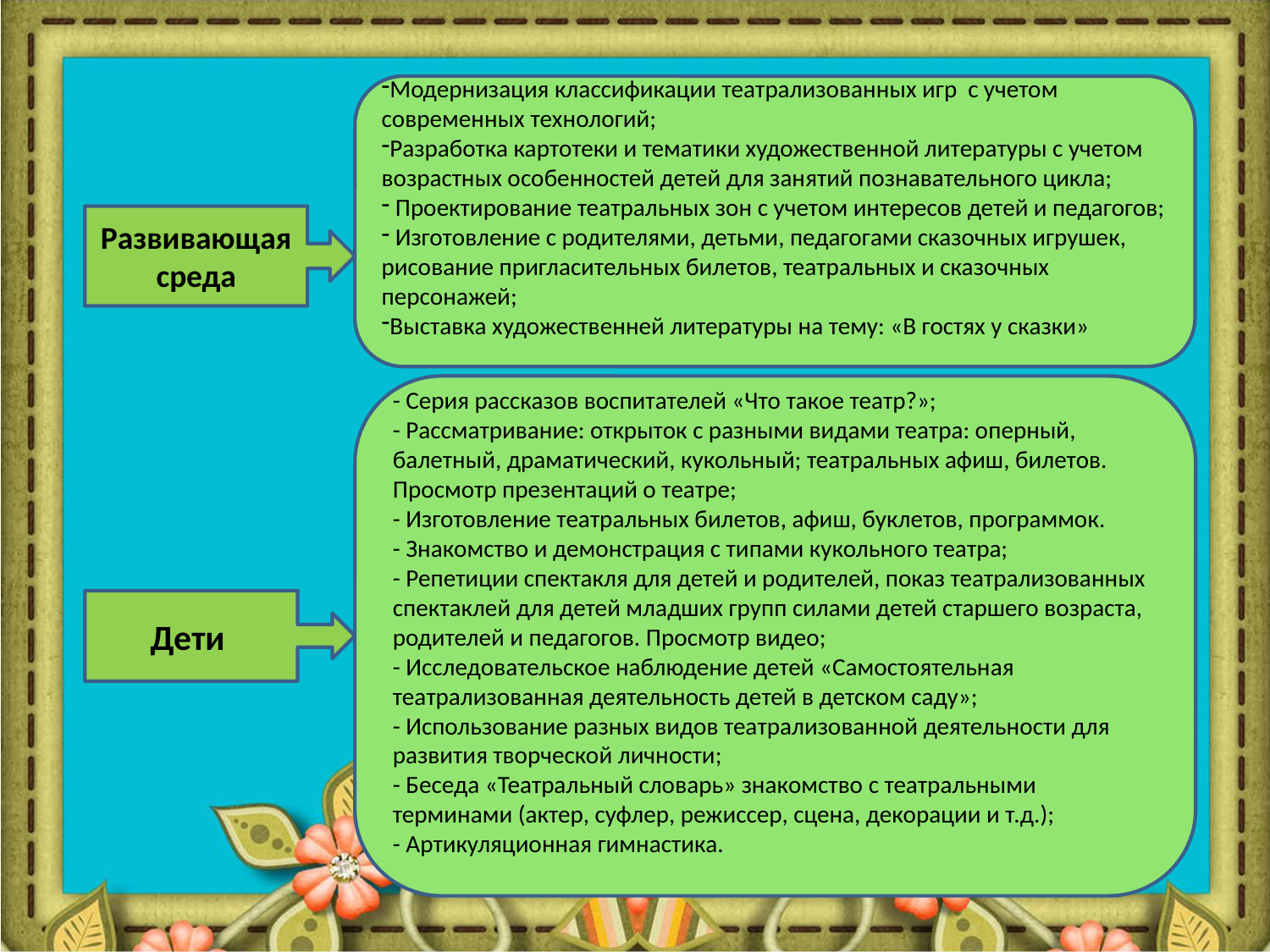

Модернизация классификации театрализованных игр  с учетом современных технологий;
Разработка картотеки и тематики художественной литературы с учетом возрастных особенностей детей для занятий познавательного цикла;
 Проектирование театральных зон с учетом интересов детей и педагогов;
 Изготовление с родителями, детьми, педагогами сказочных игрушек, рисование пригласительных билетов, театральных и сказочных персонажей;
Выставка художественней литературы на тему: «В гостях у сказки»

Развивающая среда
- Серия рассказов воспитателей «Что такое театр?»;
- Рассматривание: открыток с разными видами театра: оперный, балетный, драматический, кукольный; театральных афиш, билетов. Просмотр презентаций о театре;
- Изготовление театральных билетов, афиш, буклетов, программок.
- Знакомство и демонстрация с типами кукольного театра;
- Репетиции спектакля для детей и родителей, показ театрализованных спектаклей для детей младших групп силами детей старшего возраста, родителей и педагогов. Просмотр видео;
- Исследовательское наблюдение детей «Самостоятельная театрализованная деятельность детей в детском саду»;
- Использование разных видов театрализованной деятельности для развития творческой личности;
- Беседа «Театральный словарь» знакомство с театральными терминами (актер, суфлер, режиссер, сцена, декорации и т.д.);
- Артикуляционная гимнастика.

Дети